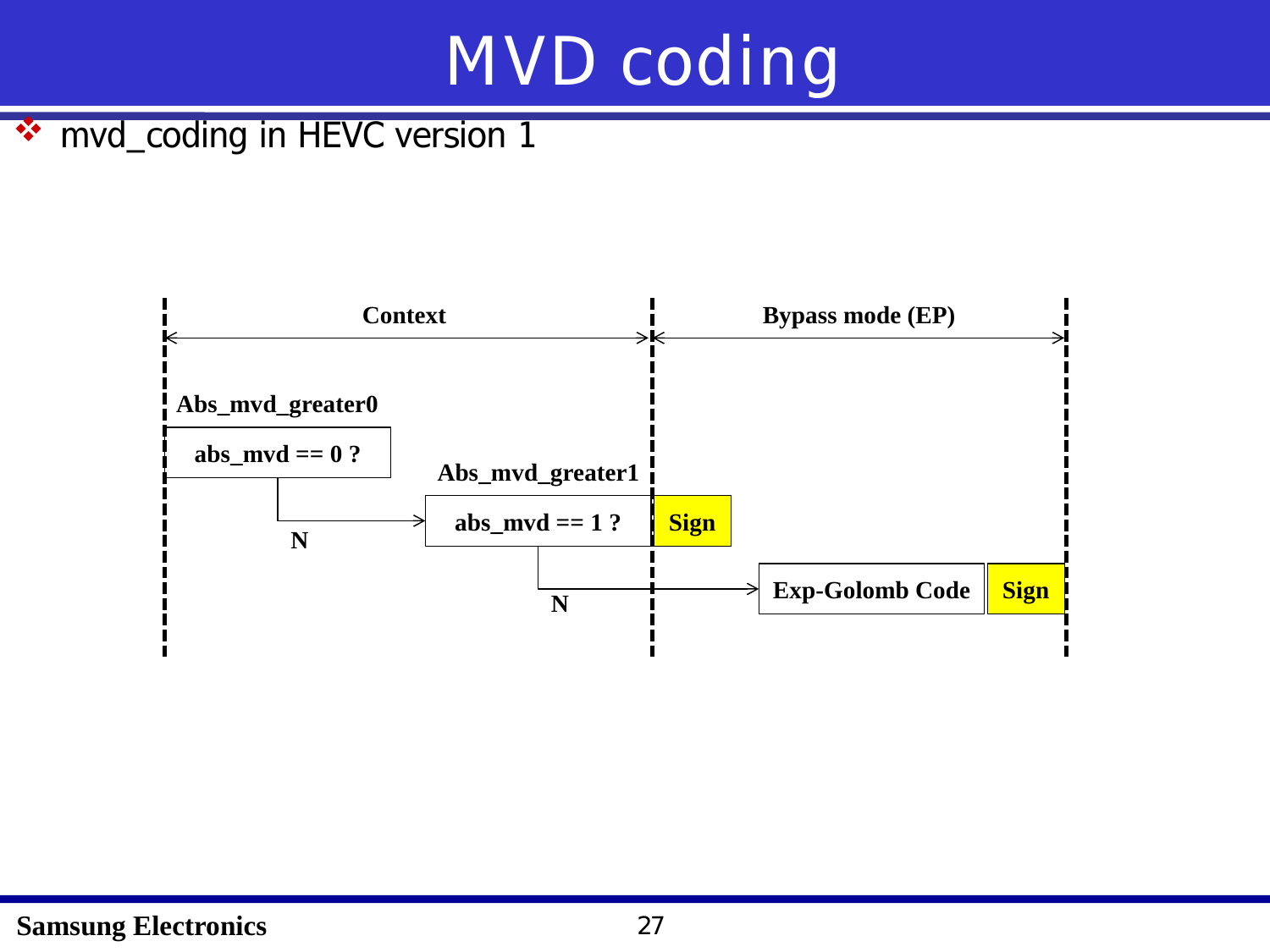

# MVD coding
mvd_coding in HEVC version 1
Context
Bypass mode (EP)
Abs_mvd_greater0
abs_mvd == 0 ?
Abs_mvd_greater1
abs_mvd == 1 ?
Sign
N
Exp-Golomb Code
Sign
N
27